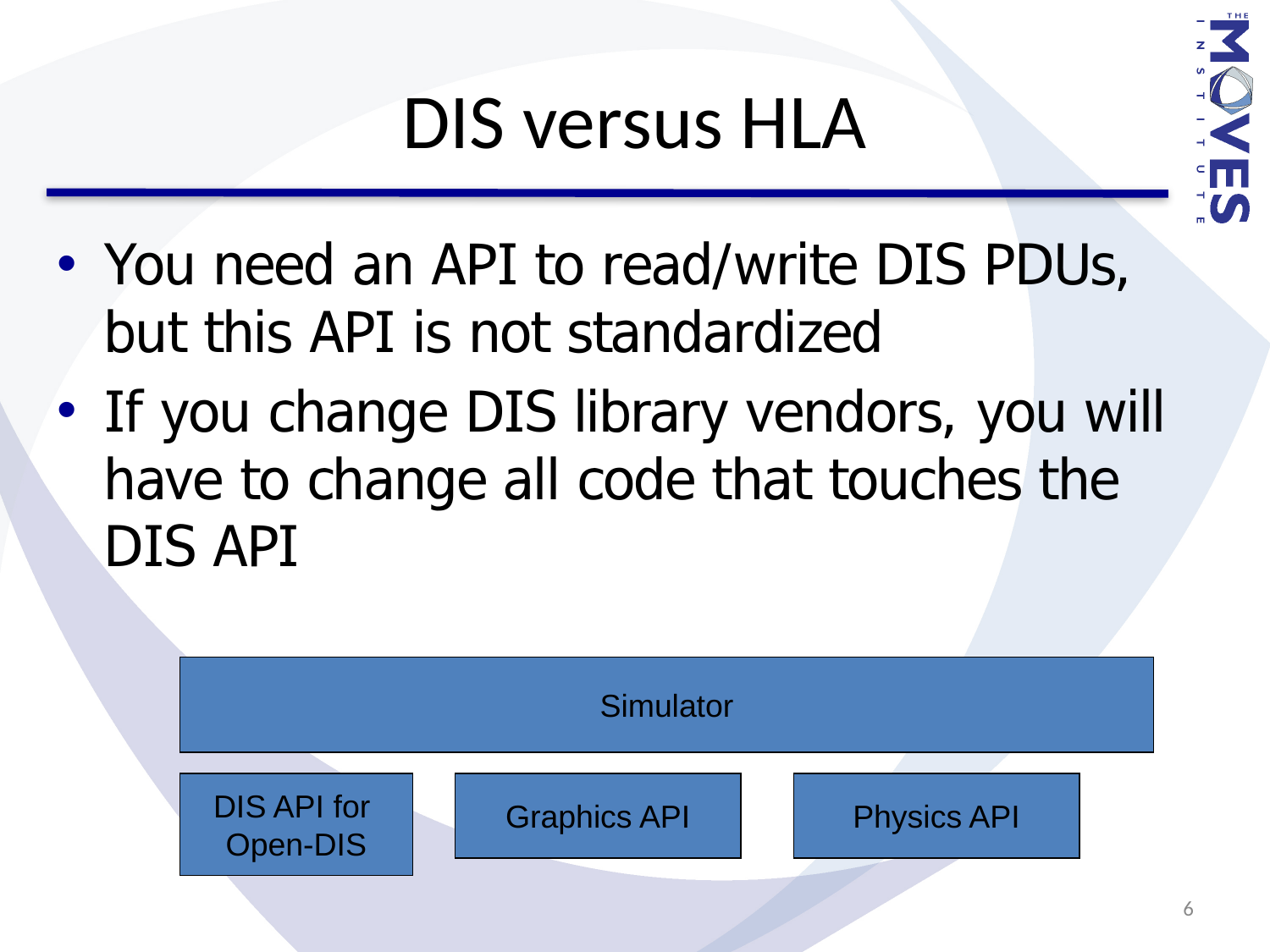

# DIS versus HLA
You need an API to read/write DIS PDUs, but this API is not standardized
If you change DIS library vendors, you will have to change all code that touches the DIS API
Simulator
DIS API for
Open-DIS
Graphics API
Physics API
6